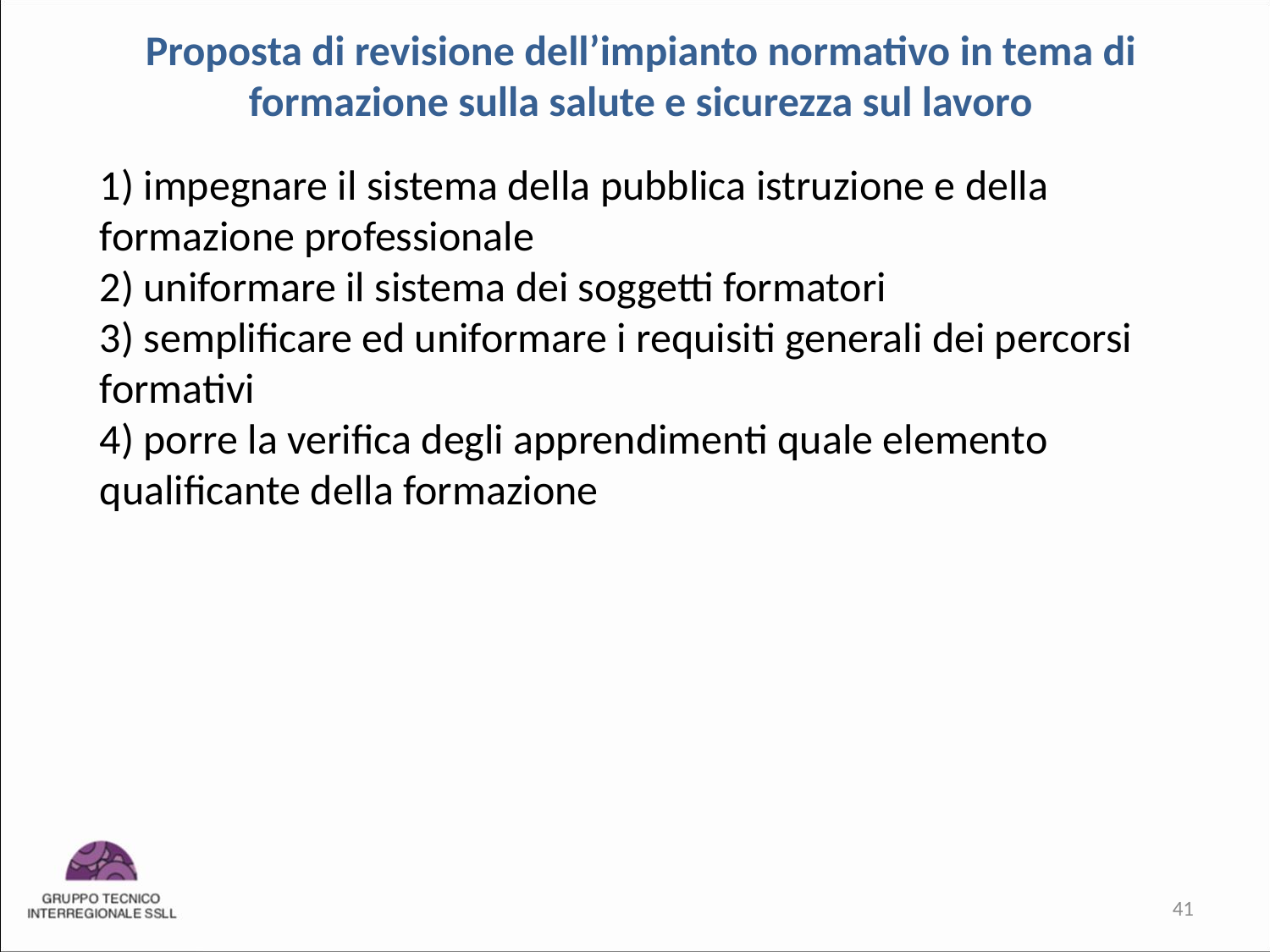

Proposta di revisione dell’impianto normativo in tema di formazione sulla salute e sicurezza sul lavoro
1) impegnare il sistema della pubblica istruzione e della formazione professionale
2) uniformare il sistema dei soggetti formatori
3) semplificare ed uniformare i requisiti generali dei percorsi formativi
4) porre la verifica degli apprendimenti quale elemento qualificante della formazione
41